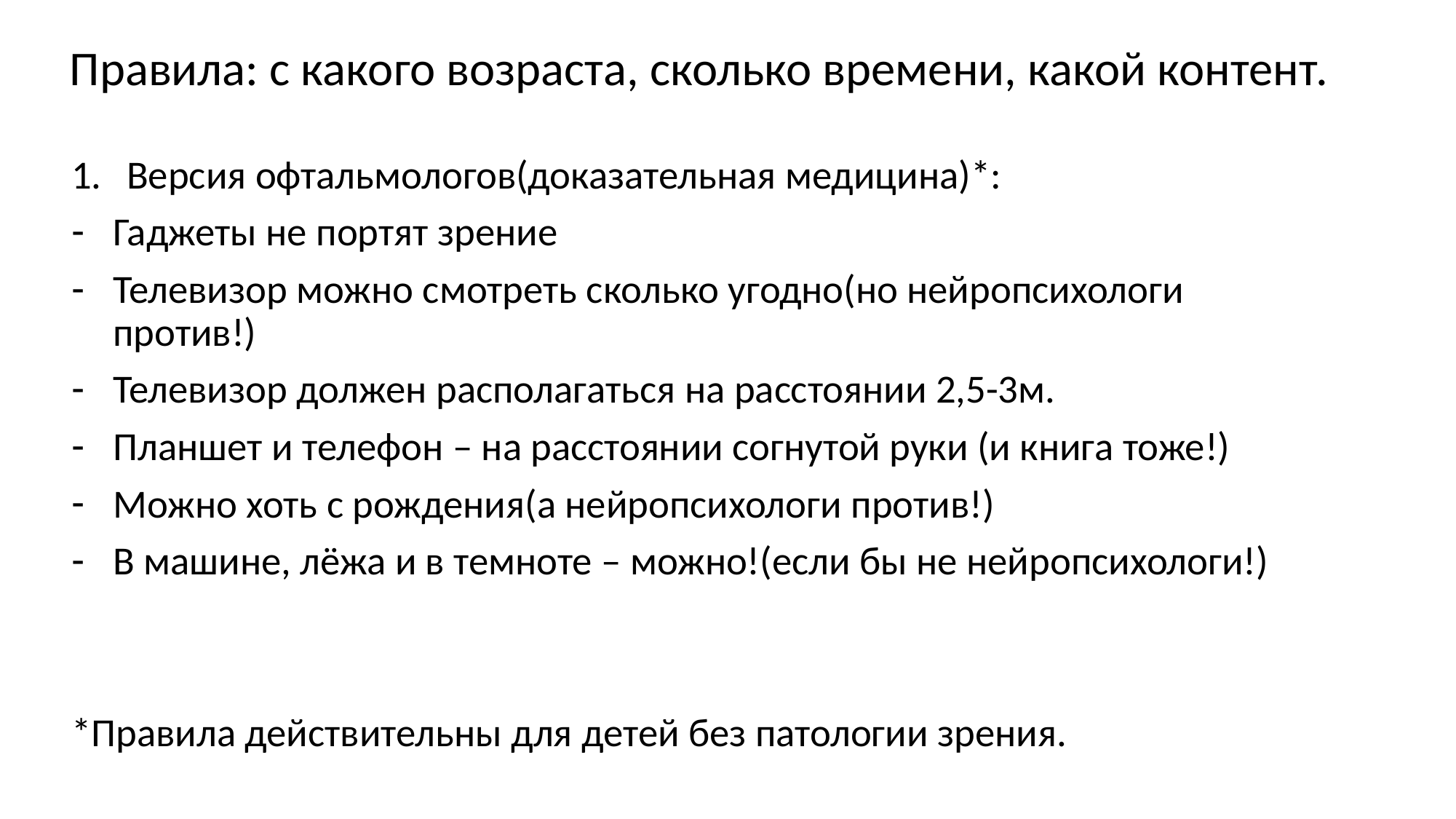

# Правила: с какого возраста, сколько времени, какой контент.
Версия офтальмологов(доказательная медицина)*:
Гаджеты не портят зрение
Телевизор можно смотреть сколько угодно(но нейропсихологи против!)
Телевизор должен располагаться на расстоянии 2,5-3м.
Планшет и телефон – на расстоянии согнутой руки (и книга тоже!)
Можно хоть с рождения(а нейропсихологи против!)
В машине, лёжа и в темноте – можно!(если бы не нейропсихологи!)

*Правила действительны для детей без патологии зрения.